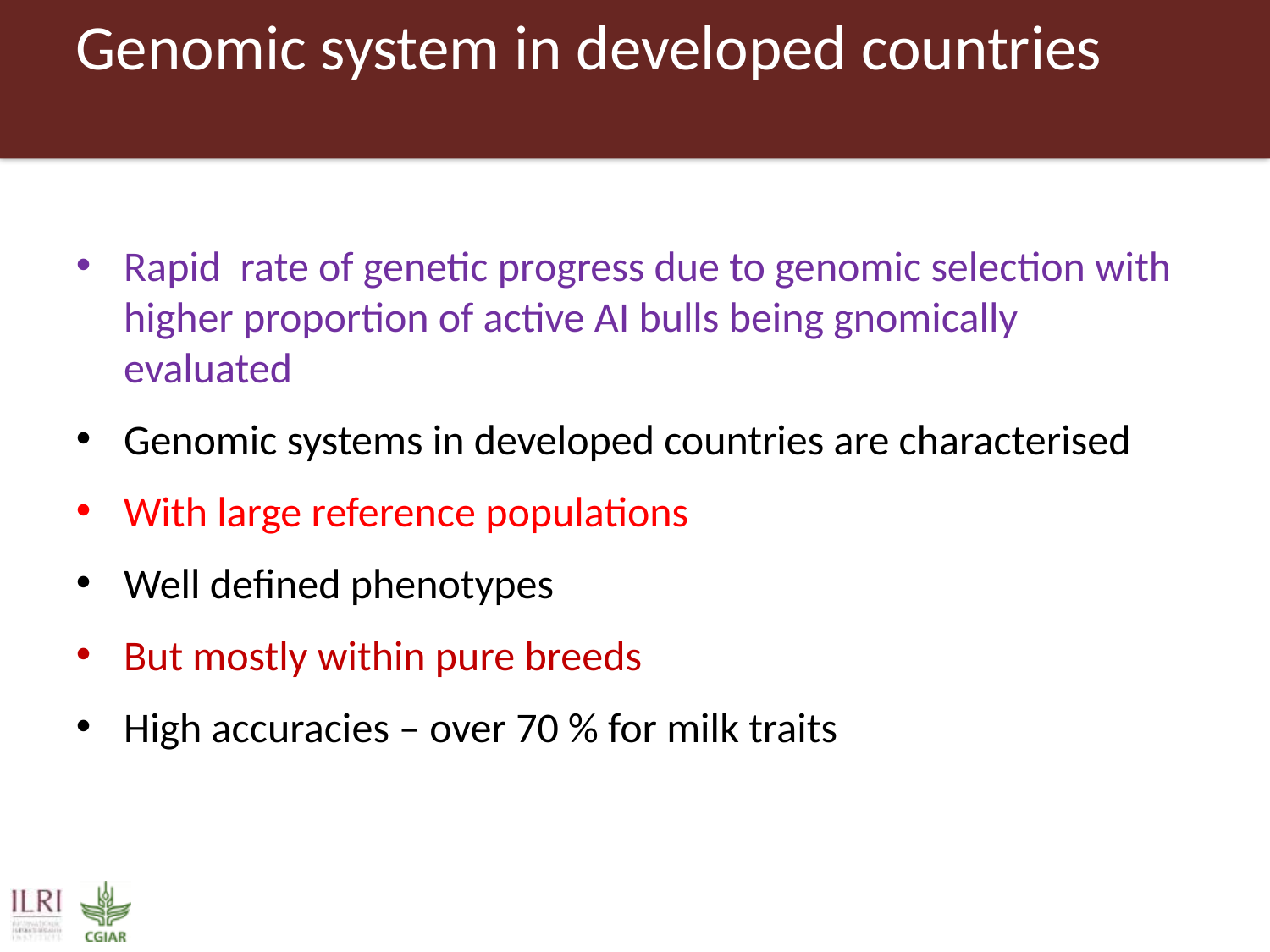

# Genomic system in developed countries
Rapid  rate of genetic progress due to genomic selection with higher proportion of active AI bulls being gnomically evaluated
Genomic systems in developed countries are characterised
With large reference populations
Well defined phenotypes
But mostly within pure breeds
High accuracies – over 70 % for milk traits